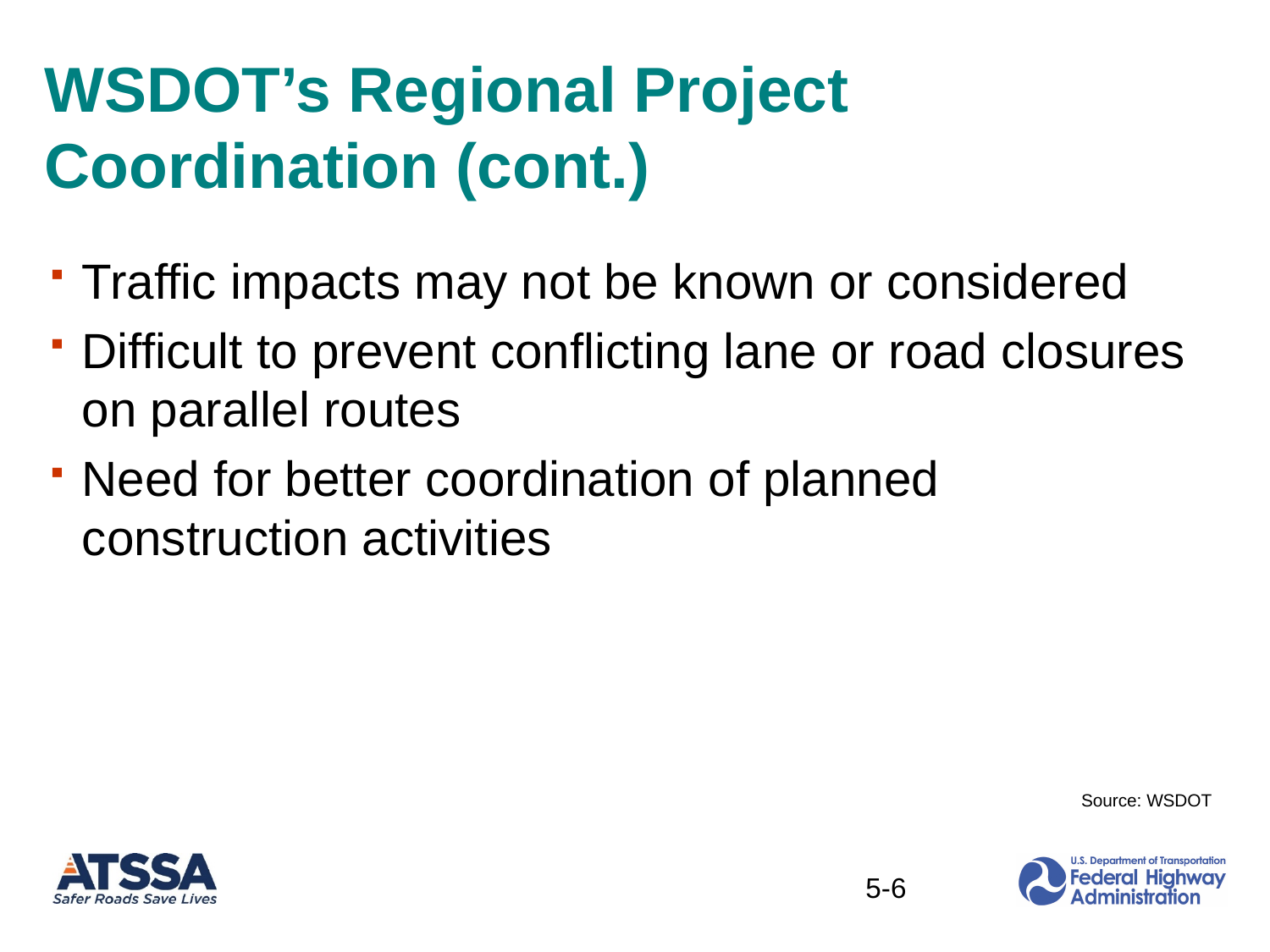

# WSDOT’s Regional Project Coordination (cont.)
Traffic impacts may not be known or considered
Difficult to prevent conflicting lane or road closures on parallel routes
Need for better coordination of planned construction activities

Source: WSDOT